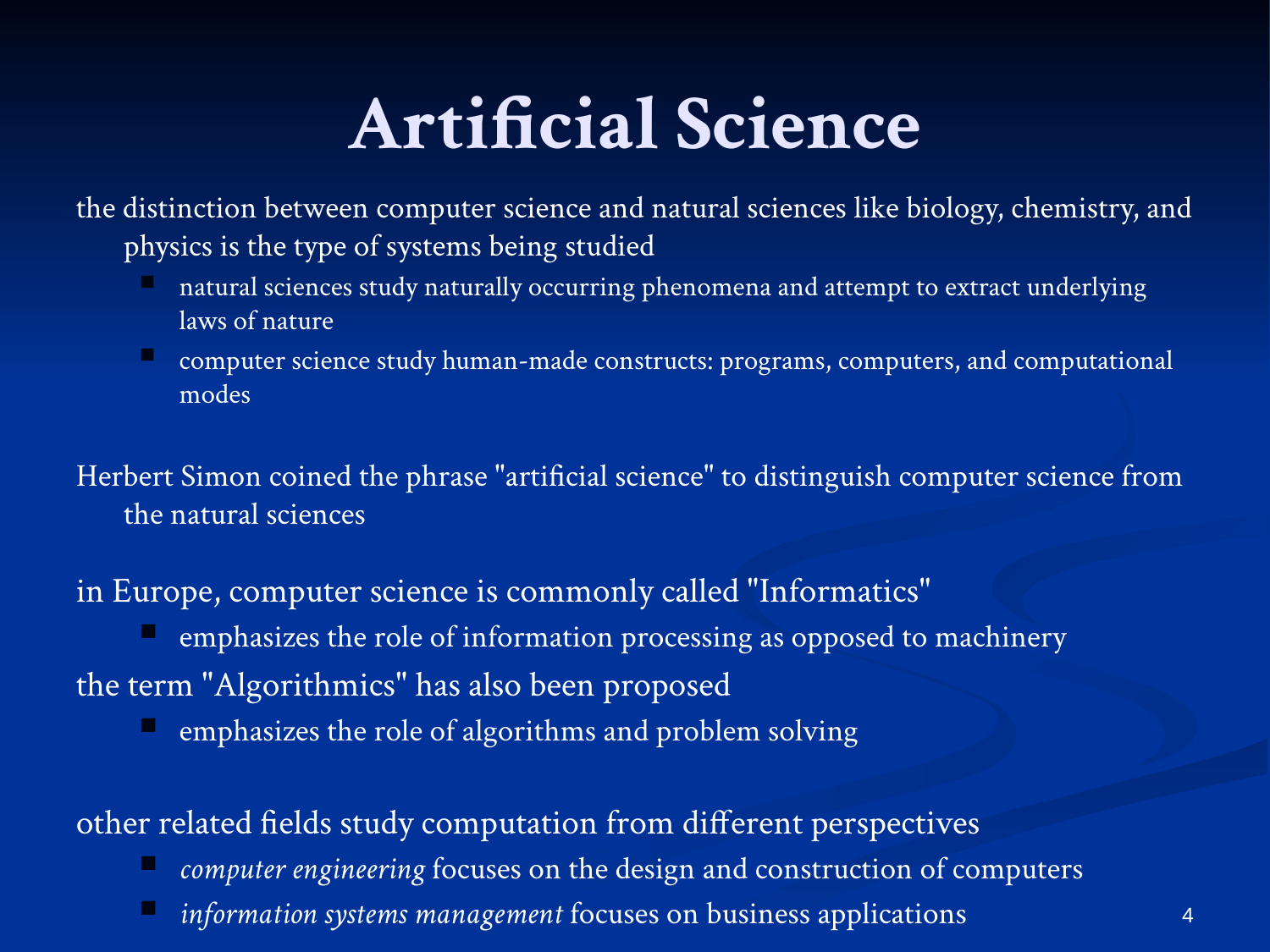

# Artificial Science
the distinction between computer science and natural sciences like biology, chemistry, and physics is the type of systems being studied
natural sciences study naturally occurring phenomena and attempt to extract underlying laws of nature
computer science study human-made constructs: programs, computers, and computational modes

Herbert Simon coined the phrase "artificial science" to distinguish computer science from the natural sciences

in Europe, computer science is commonly called "Informatics"
emphasizes the role of information processing as opposed to machinery
the term "Algorithmics" has also been proposed
emphasizes the role of algorithms and problem solving

other related fields study computation from different perspectives
computer engineering focuses on the design and construction of computers
information systems management focuses on business applications
4